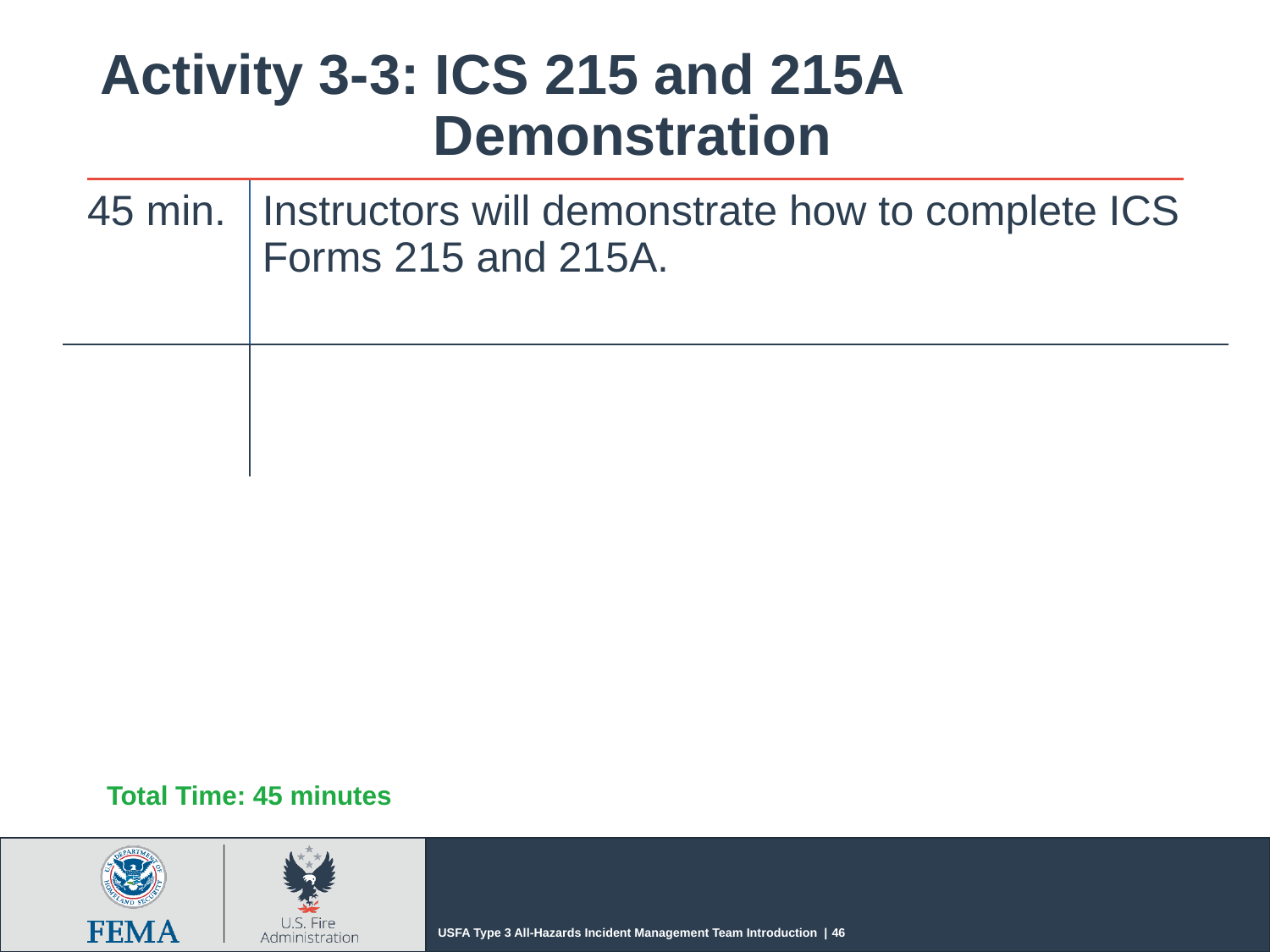

# Activity 3-3: ICS 215 and 215A Demonstration
| 45 min. | Instructors will demonstrate how to complete ICS Forms 215 and 215A. |
| --- | --- |
|  |  |
Total Time: 45 minutes
USFA Type 3 All-Hazards Incident Management Team Introduction  | 46